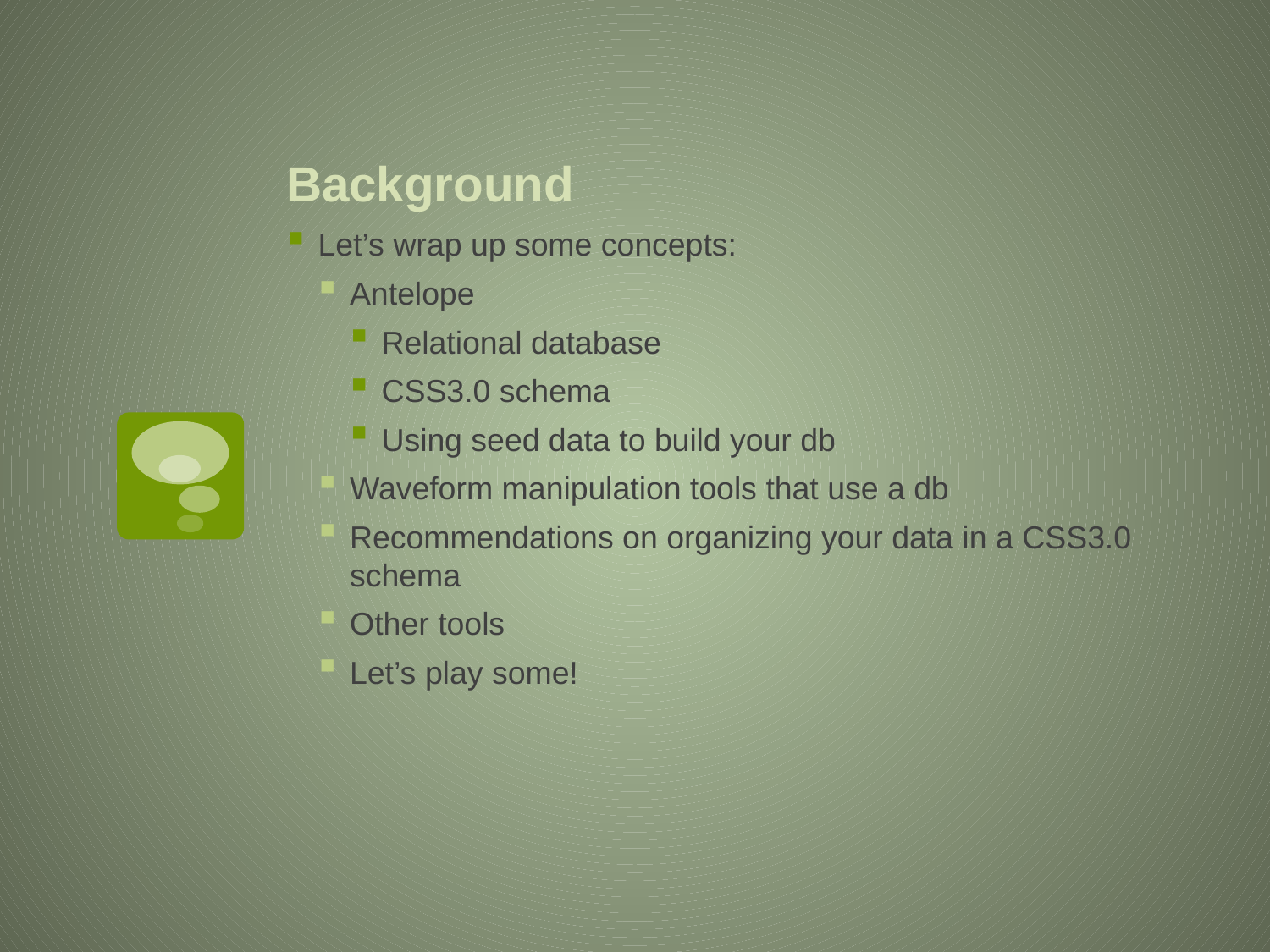

# Background
Let’s wrap up some concepts:
Antelope
Relational database
CSS3.0 schema
Using seed data to build your db
Waveform manipulation tools that use a db
Recommendations on organizing your data in a CSS3.0 schema
Other tools
Let’s play some!